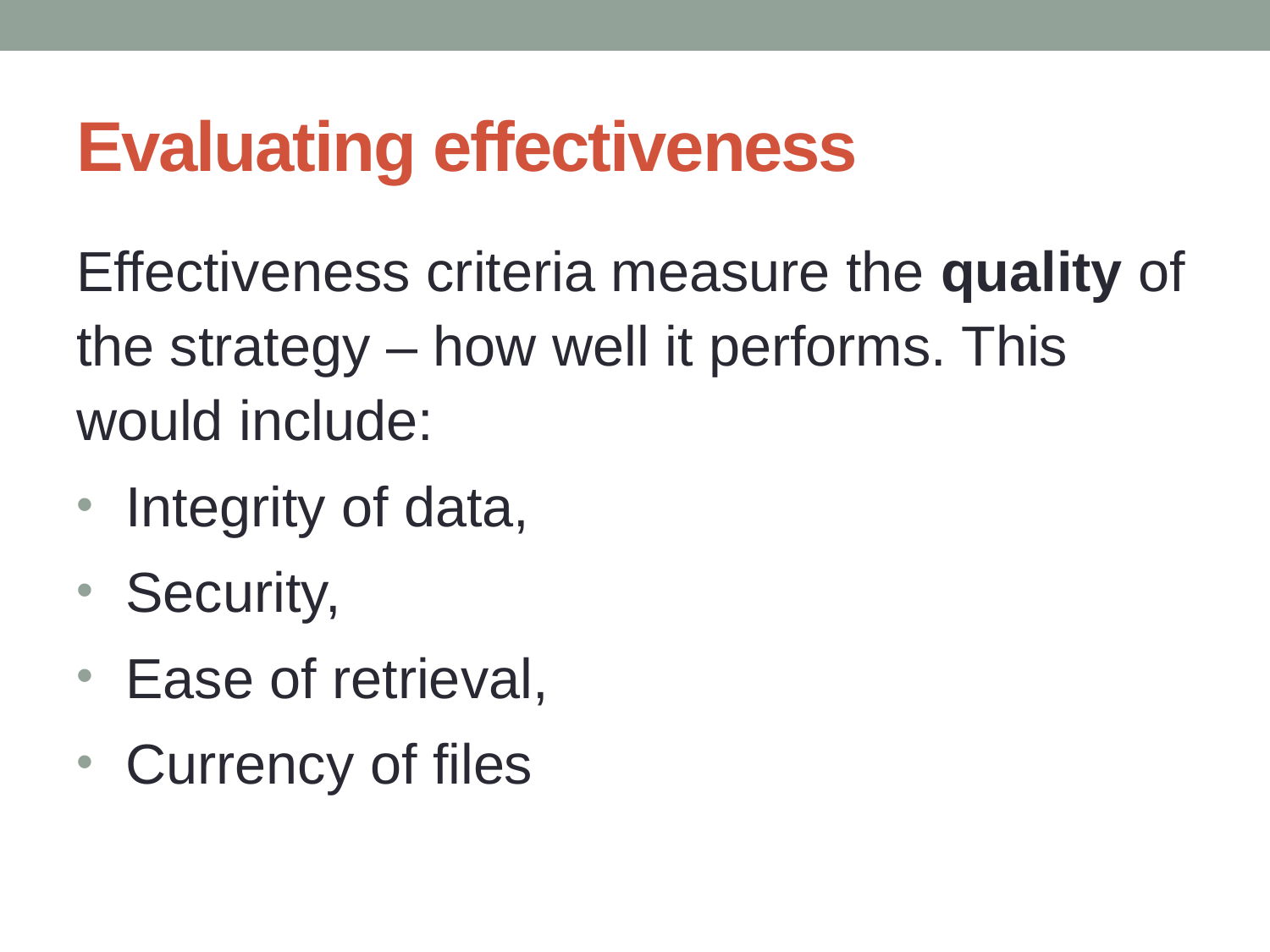

# Evaluating effectiveness
Effectiveness criteria measure the quality of the strategy – how well it performs. This would include:
Integrity of data,
Security,
Ease of retrieval,
Currency of files